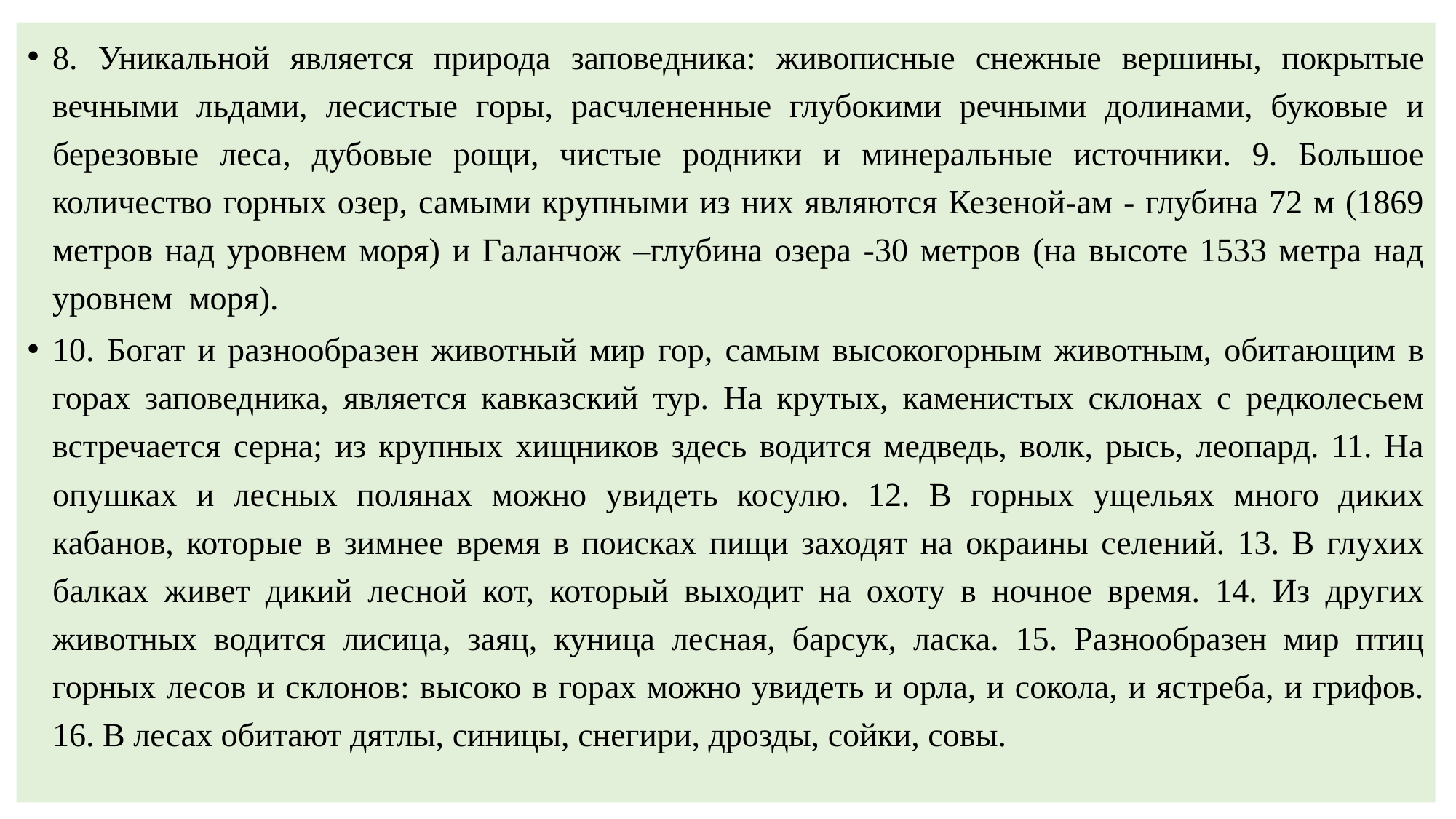

8. Уникальной является природа заповедника: живописные снежные вершины, покрытые вечными льдами, лесистые горы, расчлененные глубокими речными долинами, буковые и березовые леса, дубовые рощи, чистые родники и минеральные источники. 9. Большое количество горных озер, самыми крупными из них являются Кезеной-ам - глубина 72 м (1869 метров над уровнем моря) и Галанчож –глубина озера -30 метров (на высоте 1533 метра над уровнем  моря).
10. Богат и разнообразен животный мир гор, самым высокогорным животным, обитающим в горах заповедника, является кавказский тур. На крутых, каменистых склонах с редколесьем встречается серна; из крупных хищников здесь водится медведь, волк, рысь, леопард. 11. На опушках и лесных полянах можно увидеть косулю. 12. В горных ущельях много диких кабанов, которые в зимнее время в поисках пищи заходят на окраины селений. 13. В глухих балках живет дикий лесной кот, который выходит на охоту в ночное время. 14. Из других животных водится лисица, заяц, куница лесная, барсук, ласка. 15. Разнообразен мир птиц горных лесов и склонов: высоко в горах можно увидеть и орла, и сокола, и ястреба, и грифов. 16. В лесах обитают дятлы, синицы, снегири, дрозды, сойки, совы.